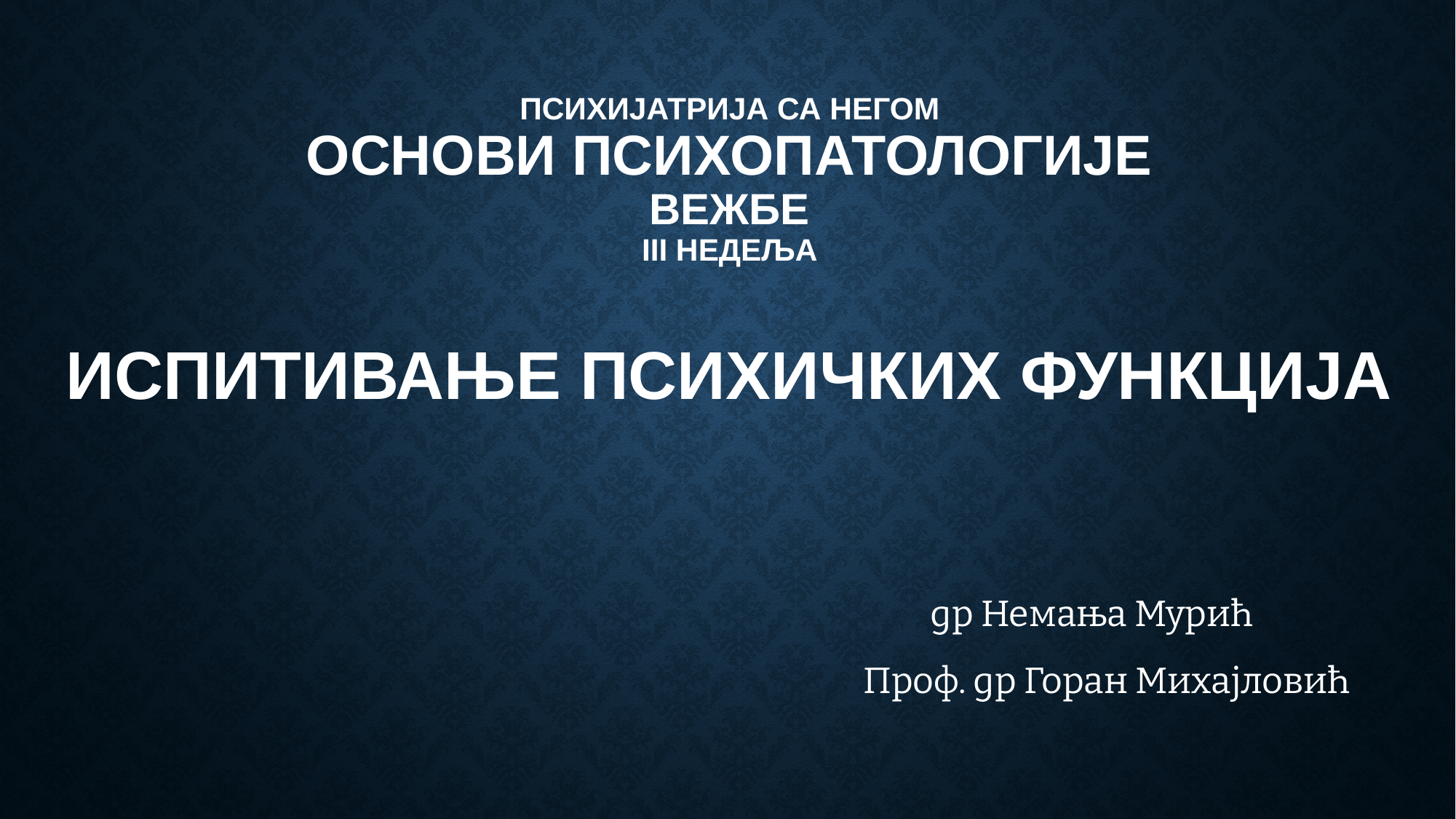

# Психијатрија са негом Основи психопатологије вежбе III недеља Испитивање психичких функција
др Немања Мурић
    Проф. др Горан Михајловић